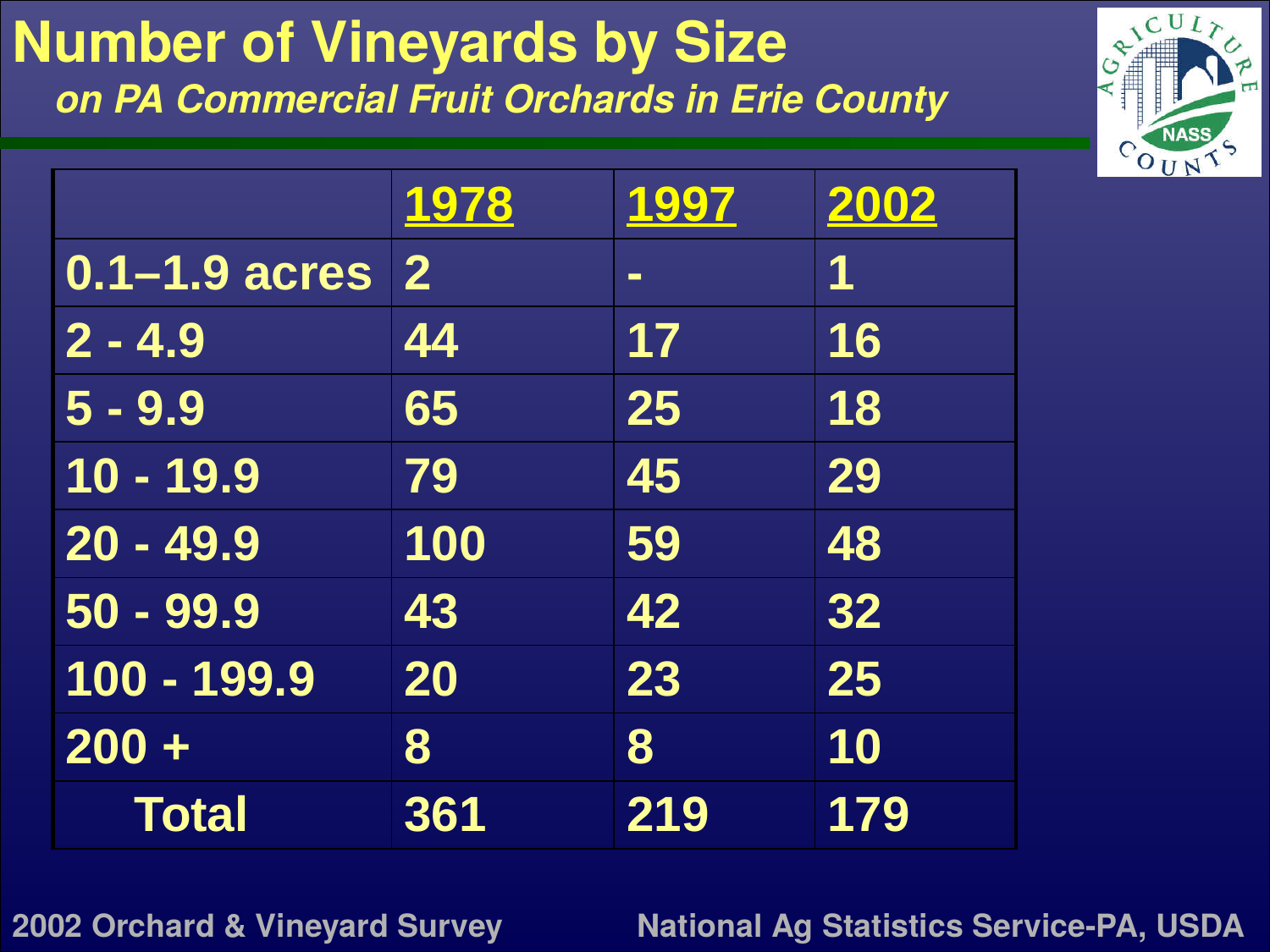

Number of Vineyards by Size
    on PA Commercial Fruit Orchards in Erie County
|  | 1978 | 1997 | 2002 |
| --- | --- | --- | --- |
| 0.1–1.9 acres | 2 | - | 1 |
| 2 - 4.9 | 44 | 17 | 16 |
| 5 - 9.9 | 65 | 25 | 18 |
| 10 - 19.9 | 79 | 45 | 29 |
| 20 - 49.9 | 100 | 59 | 48 |
| 50 - 99.9 | 43 | 42 | 32 |
| 100 - 199.9 | 20 | 23 | 25 |
| 200 + | 8 | 8 | 10 |
| Total | 361 | 219 | 179 |
2002 Orchard & Vineyard Survey
National Ag Statistics Service-PA, USDA